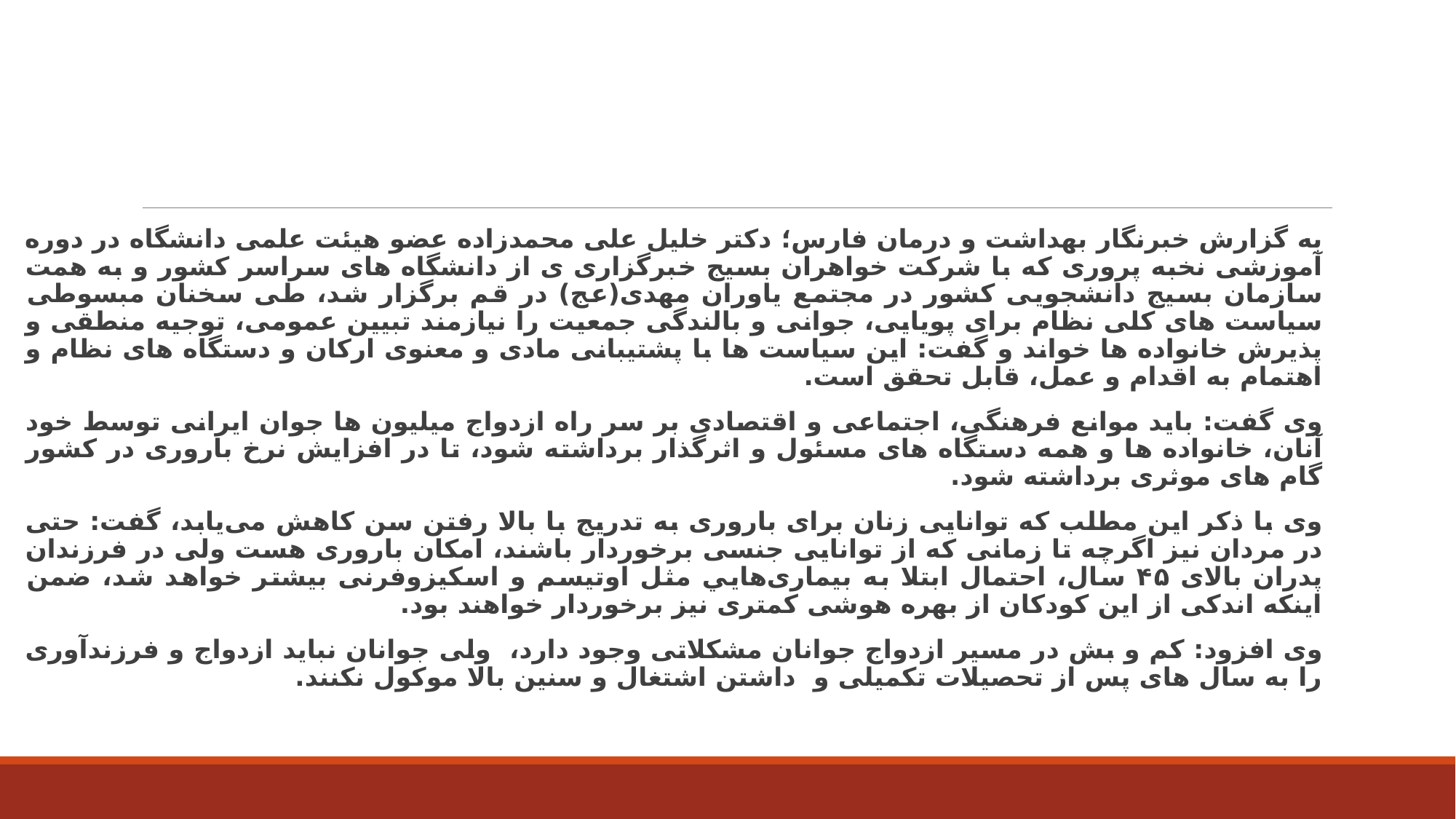

به‌ گزارش خبرنگار بهداشت و درمان فارس؛‌ دکتر خلیل علی محمدزاده عضو هیئت علمی دانشگاه در دوره آموزشی نخبه پروری که با شرکت خواهران بسیج خبرگزاری ی از دانشگاه های سراسر کشور و به همت سازمان بسیج دانشجویی کشور در مجتمع یاوران مهدی(عج) در قم برگزار شد، طی سخنان مبسوطی سیاست های کلی نظام برای پویایی، جوانی و بالندگی جمعیت را نیازمند تبیین عمومی، توجیه منطقی و پذیرش خانواده ها خواند و گفت: این سیاست ها با پشتیبانی مادی و معنوی ارکان و دستگاه های نظام و اهتمام به اقدام و عمل، قابل تحقق است.
وی گفت: باید موانع فرهنگی، اجتماعی و اقتصادی بر سر راه ازدواج میلیون ها جوان ایرانی توسط خود آنان، خانواده ها و همه دستگاه های مسئول و اثرگذار برداشته شود، تا در افزایش نرخ باروری در کشور گام های موثری برداشته شود.
وی با ذکر این مطلب که توانایی زنان برای باروری به تدریج با بالا رفتن سن کاهش می‌یابد، گفت: حتی در مردان نیز اگرچه تا زمانی که از توانایی جنسی برخوردار باشند، امکان باروری هست ولی در فرزندان پدران بالای ۴۵ سال، احتمال ابتلا به بیماری‌هایي مثل اوتیسم و اسکیزوفرنی بیشتر خواهد شد، ضمن اینکه اندکی از این کودکان از بهره هوشی کمتری نیز برخوردار خواهند بود.
وی افزود: کم و بش در مسیر ازدواج جوانان مشکلاتی وجود دارد،  ولی جوانان نباید ازدواج و فرزندآوری را به سال های پس از تحصیلات تکمیلی و  داشتن اشتغال و سنین بالا موکول نکنند.